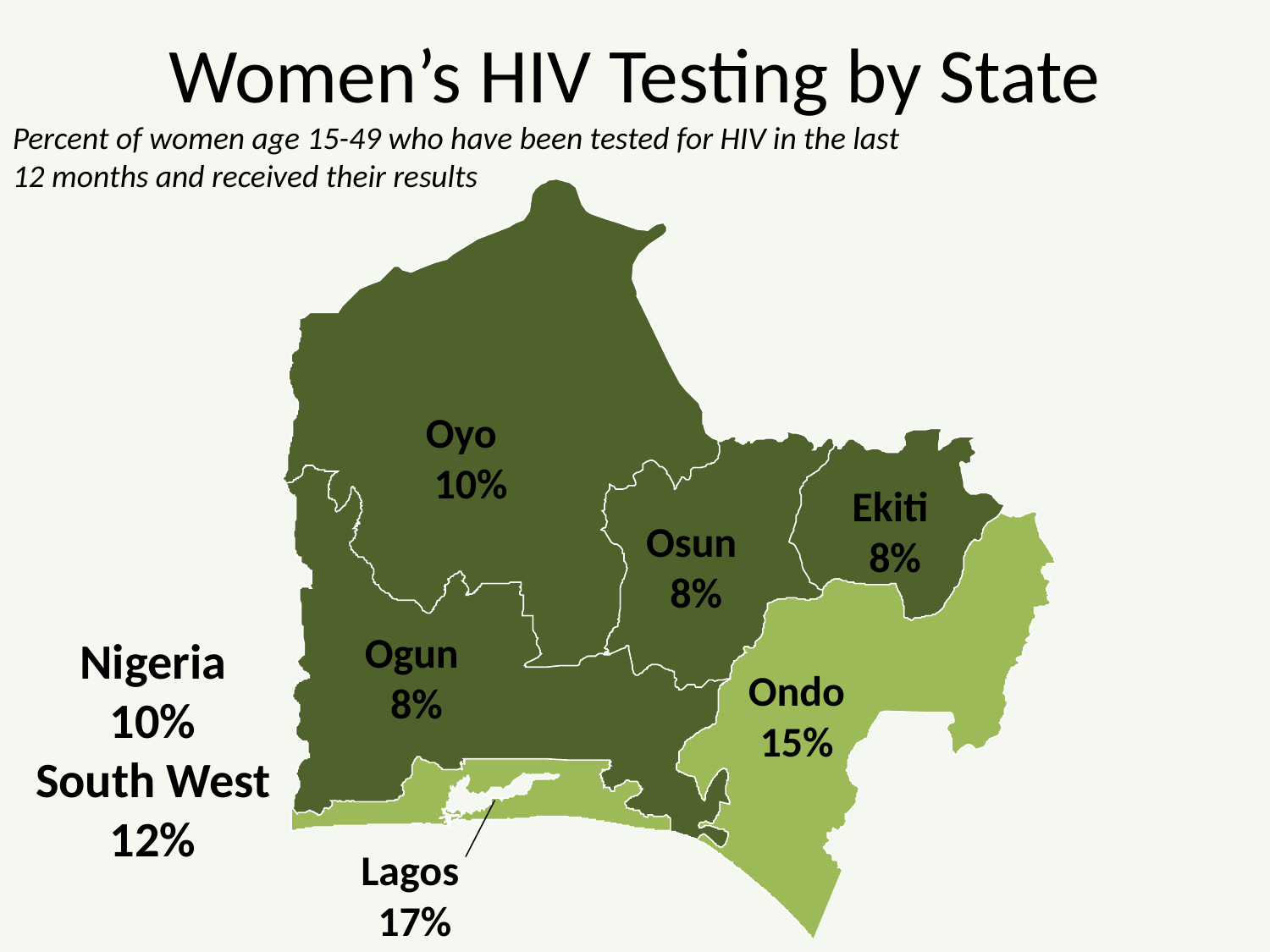

# Women’s HIV Testing by State
Percent of women age 15-49 who have been tested for HIV in the last 12 months and received their results

Oyo
10%
Ekiti
8%
Osun
8%
Ogun
8%
Nigeria
10%
South West
12%
Ondo 15%
Lagos
17%